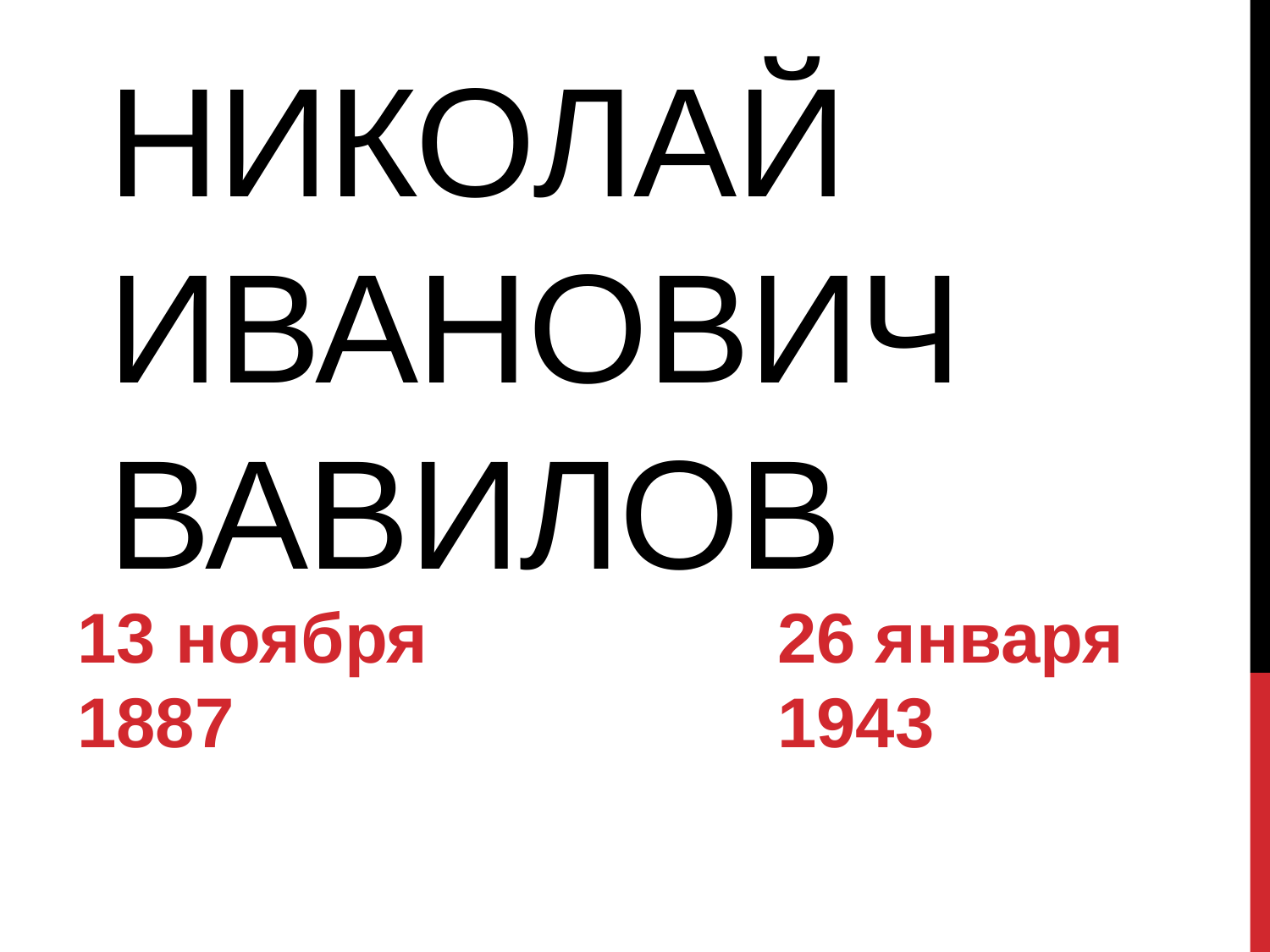

# Николай Иванович Вавилов

13 ноября 1887
26 января 1943